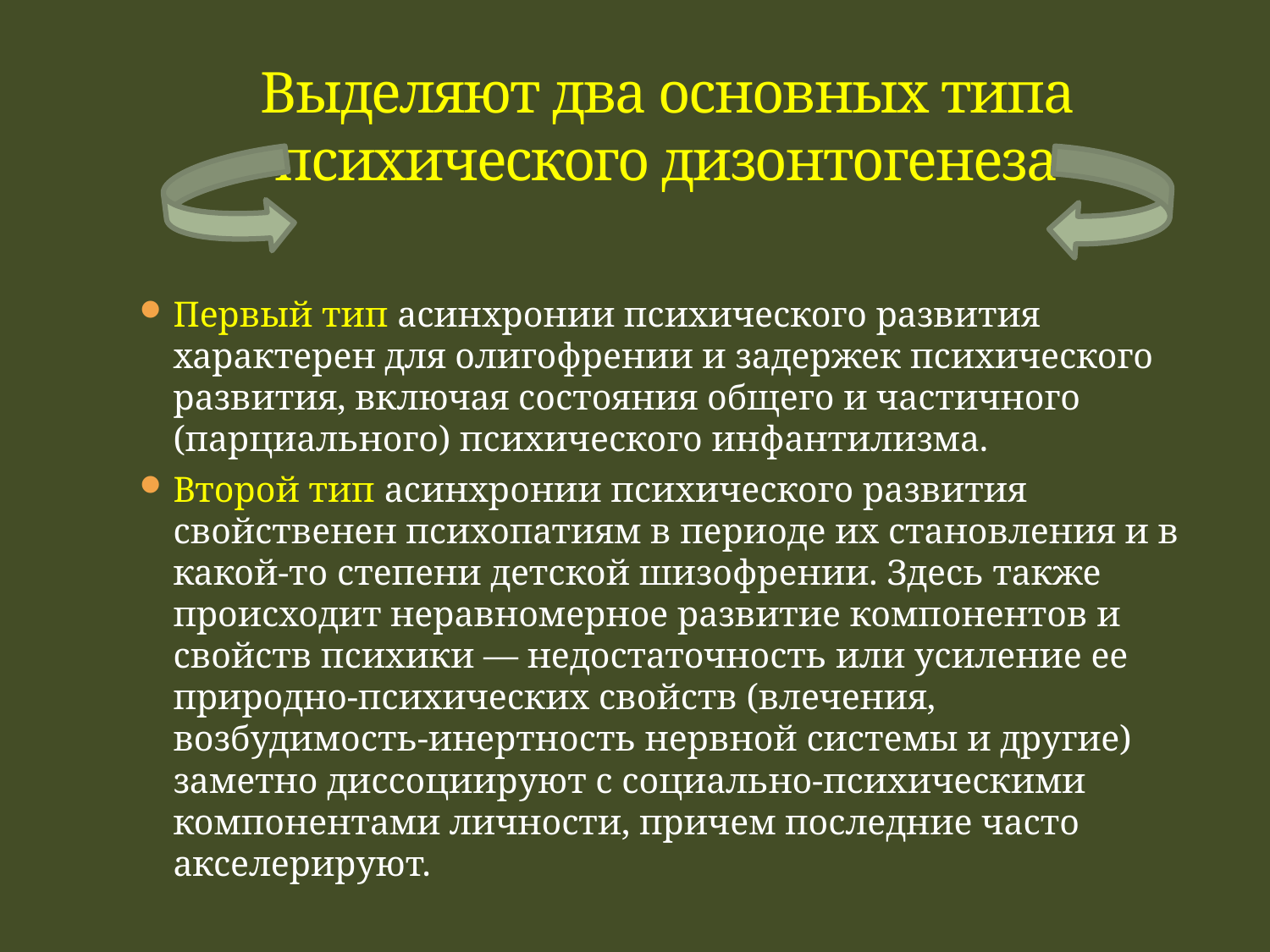

# Выделяют два основных типа психического дизонтогенеза

Первый тип асинхронии психического развития характерен для олигофрении и задержек психического развития, включая состояния общего и частичного (парциального) психического инфантилизма.
Второй тип асинхронии психического развития свойственен психопатиям в периоде их становления и в какой-то степени детской шизофрении. Здесь также происходит неравномерное развитие компонентов и свойств психики — недостаточность или усиление ее природно-психических свойств (влечения, возбудимость-инертность нервной системы и другие) заметно диссоциируют с социально-психическими компонентами личности, причем последние часто акселерируют.